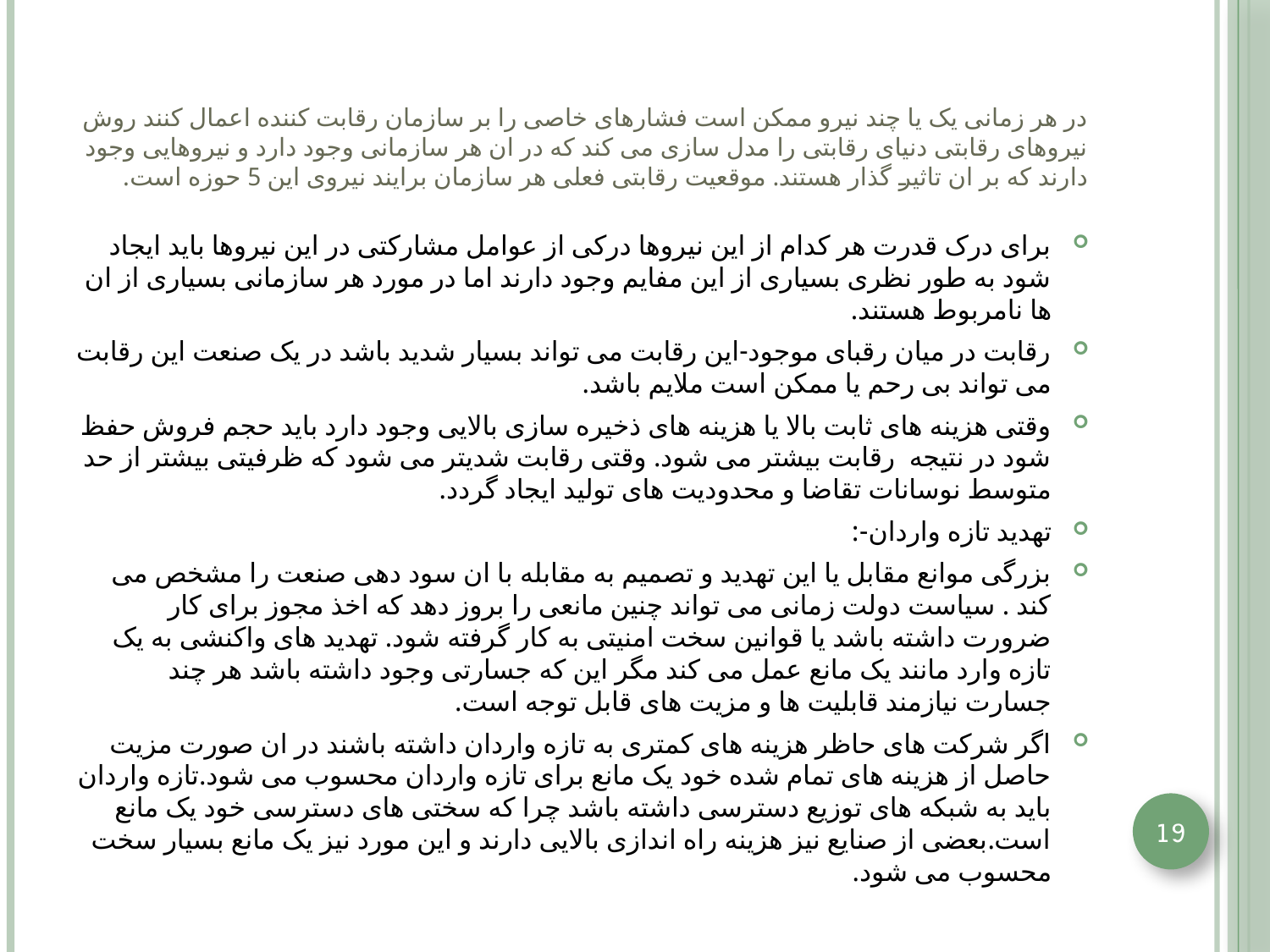

# در هر زمانی یک یا چند نیرو ممکن است فشارهای خاصی را بر سازمان رقابت کننده اعمال کنند روش نیروهای رقابتی دنیای رقابتی را مدل سازی می کند که در ان هر سازمانی وجود دارد و نیروهایی وجود دارند که بر ان تاثیر گذار هستند. موقعیت رقابتی فعلی هر سازمان برایند نیروی این 5 حوزه است.
برای درک قدرت هر کدام از این نیروها درکی از عوامل مشارکتی در این نیروها باید ایجاد شود به طور نظری بسیاری از این مفایم وجود دارند اما در مورد هر سازمانی بسیاری از ان ها نامربوط هستند.
رقابت در میان رقبای موجود-این رقابت می تواند بسیار شدید باشد در یک صنعت این رقابت می تواند بی رحم یا ممکن است ملایم باشد.
وقتی هزینه های ثابت بالا یا هزینه های ذخیره سازی بالایی وجود دارد باید حجم فروش حفظ شود در نتیجه  رقابت بیشتر می شود. وقتی رقابت شدیتر می شود که ظرفیتی بیشتر از حد متوسط نوسانات تقاضا و محدودیت های تولید ایجاد گردد.
تهدید تازه واردان-:
بزرگی موانع مقابل یا این تهدید و تصمیم به مقابله با ان سود دهی صنعت را مشخص می کند . سیاست دولت زمانی می تواند چنین مانعی را بروز دهد که اخذ مجوز برای کار  ضرورت داشته باشد یا قوانین سخت امنیتی به کار گرفته شود. تهدید های واکنشی به یک تازه وارد مانند یک مانع عمل می کند مگر این که جسارتی وجود داشته باشد هر چند جسارت نیازمند قابلیت ها و مزیت های قابل توجه است.
اگر شرکت های حاظر هزینه های کمتری به تازه واردان داشته باشند در ان صورت مزیت حاصل از هزینه های تمام شده خود یک مانع برای تازه واردان محسوب می شود.تازه واردان باید به شبکه های توزیع دسترسی داشته باشد چرا که سختی های دسترسی خود یک مانع است.بعضی از صنایع نیز هزینه راه اندازی بالایی دارند و این مورد نیز یک مانع بسیار سخت محسوب می شود.
19